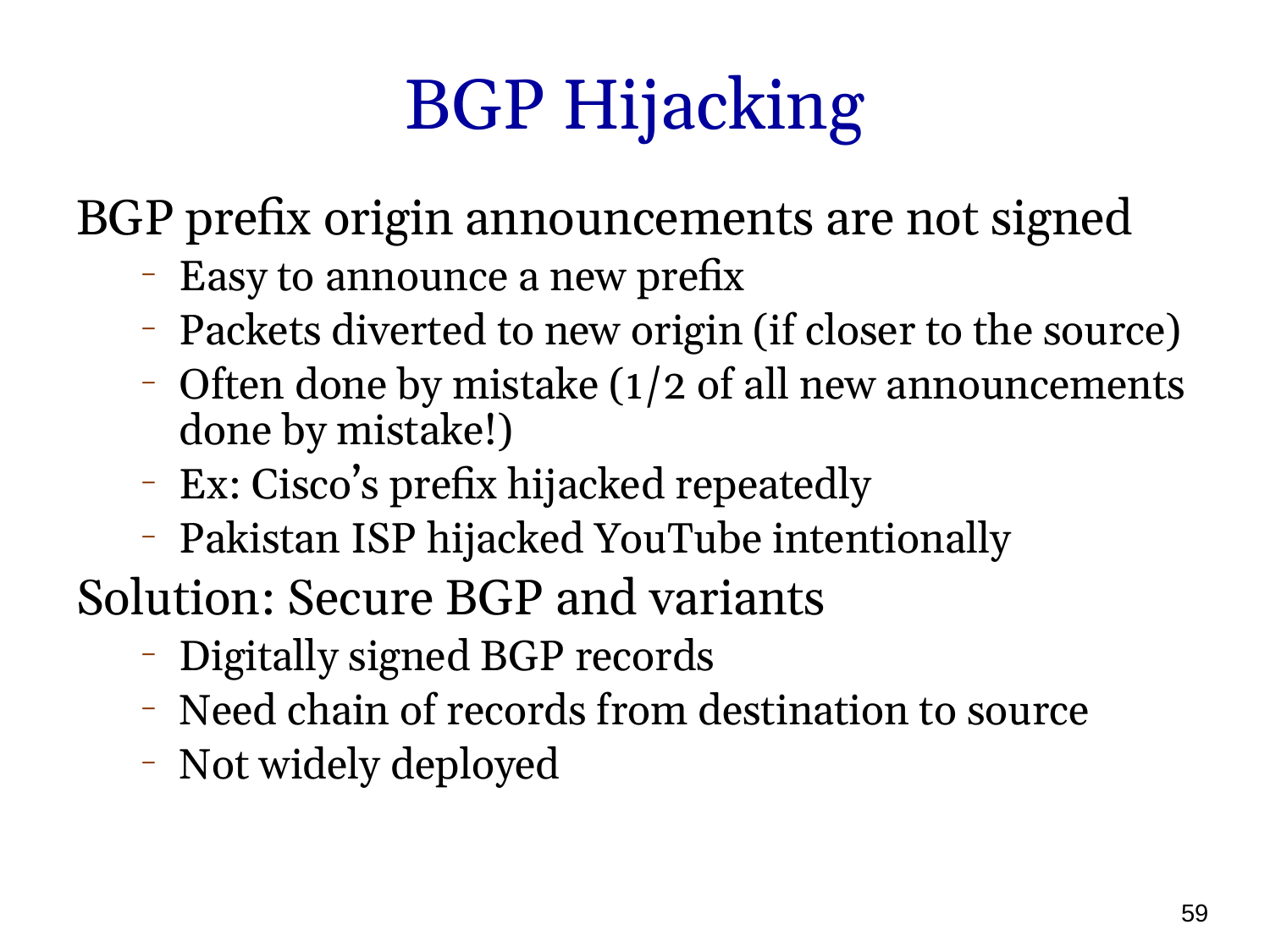

# BGP Hijacking
BGP prefix origin announcements are not signed
Easy to announce a new prefix
Packets diverted to new origin (if closer to the source)
Often done by mistake (1/2 of all new announcements done by mistake!)
Ex: Cisco’s prefix hijacked repeatedly
Pakistan ISP hijacked YouTube intentionally
Solution: Secure BGP and variants
Digitally signed BGP records
Need chain of records from destination to source
Not widely deployed

59